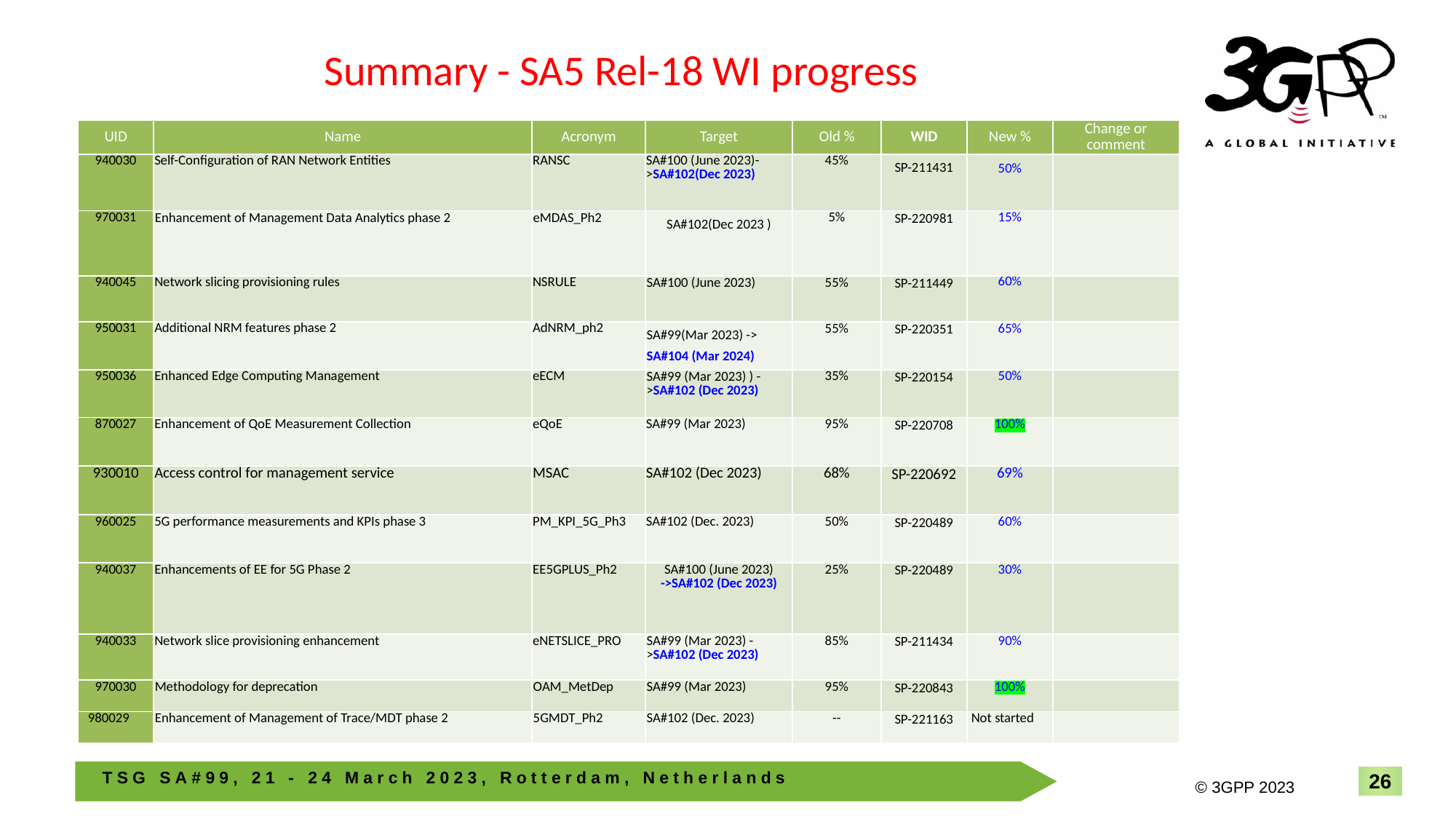

# Summary - SA5 Rel-18 WI progress
| UID | Name | Acronym | Target | Old % | WID | New % | Change or comment |
| --- | --- | --- | --- | --- | --- | --- | --- |
| 940030 | Self-Configuration of RAN Network Entities | RANSC | SA#100 (June 2023)->SA#102(Dec 2023) | 45% | SP-211431 | 50% |  |
| 970031 | Enhancement of Management Data Analytics phase 2 | eMDAS\_Ph2 | SA#102(Dec 2023 ) | 5% | SP-220981 | 15% |  |
| 940045 | Network slicing provisioning rules | NSRULE | SA#100 (June 2023) | 55% | SP-211449 | 60% |  |
| 950031 | Additional NRM features phase 2 | AdNRM\_ph2 | SA#99(Mar 2023) -> SA#104 (Mar 2024) | 55% | SP-220351 | 65% |  |
| 950036 | Enhanced Edge Computing Management | eECM | SA#99 (Mar 2023) ) ->SA#102 (Dec 2023) | 35% | SP-220154 | 50% |  |
| 870027 | Enhancement of QoE Measurement Collection | eQoE | SA#99 (Mar 2023) | 95% | SP-220708 | 100% |  |
| 930010 | Access control for management service | MSAC | SA#102 (Dec 2023) | 68% | SP-220692 | 69% |  |
| 960025 | 5G performance measurements and KPIs phase 3 | PM\_KPI\_5G\_Ph3 | SA#102 (Dec. 2023) | 50% | SP-220489 | 60% |  |
| 940037 | Enhancements of EE for 5G Phase 2 | EE5GPLUS\_Ph2 | SA#100 (June 2023) ->SA#102 (Dec 2023) | 25% | SP-220489 | 30% |  |
| 940033 | Network slice provisioning enhancement | eNETSLICE\_PRO | SA#99 (Mar 2023) ->SA#102 (Dec 2023) | 85% | SP-211434 | 90% |  |
| 970030 | Methodology for deprecation | OAM\_MetDep | SA#99 (Mar 2023) | 95% | SP-220843 | 100% |  |
| 980029 | Enhancement of Management of Trace/MDT phase 2 | 5GMDT\_Ph2 | SA#102 (Dec. 2023) | -- | SP-221163 | Not started |  |